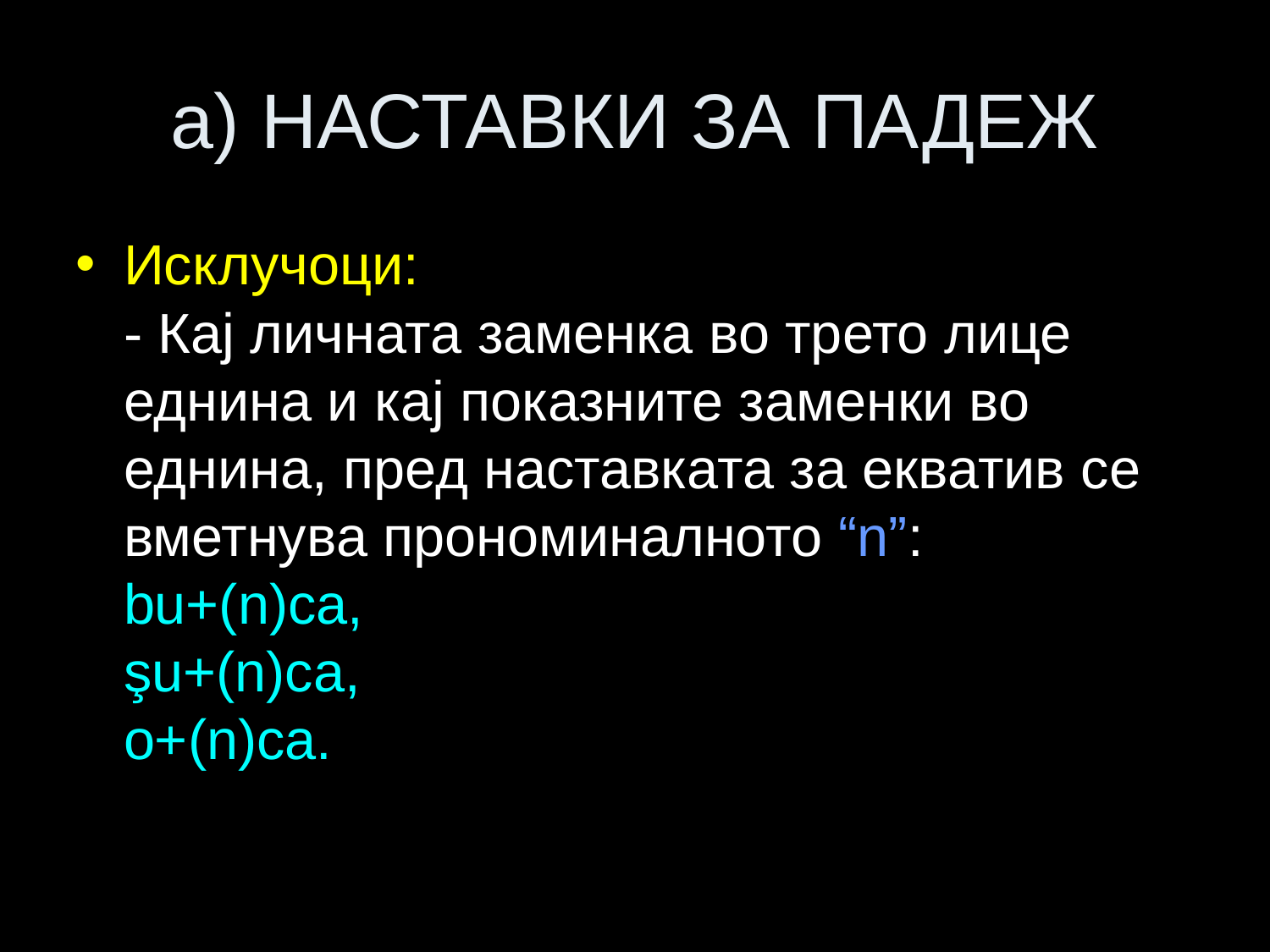

# a) НАСТАВКИ ЗА ПАДЕЖ
Исклучоци:
- Кај личната заменка во трето лице еднина и кај показните заменки во еднина, пред наставката за екватив се вметнува прономиналното “n”:
bu+(n)ca,
şu+(n)ca,
o+(n)ca.